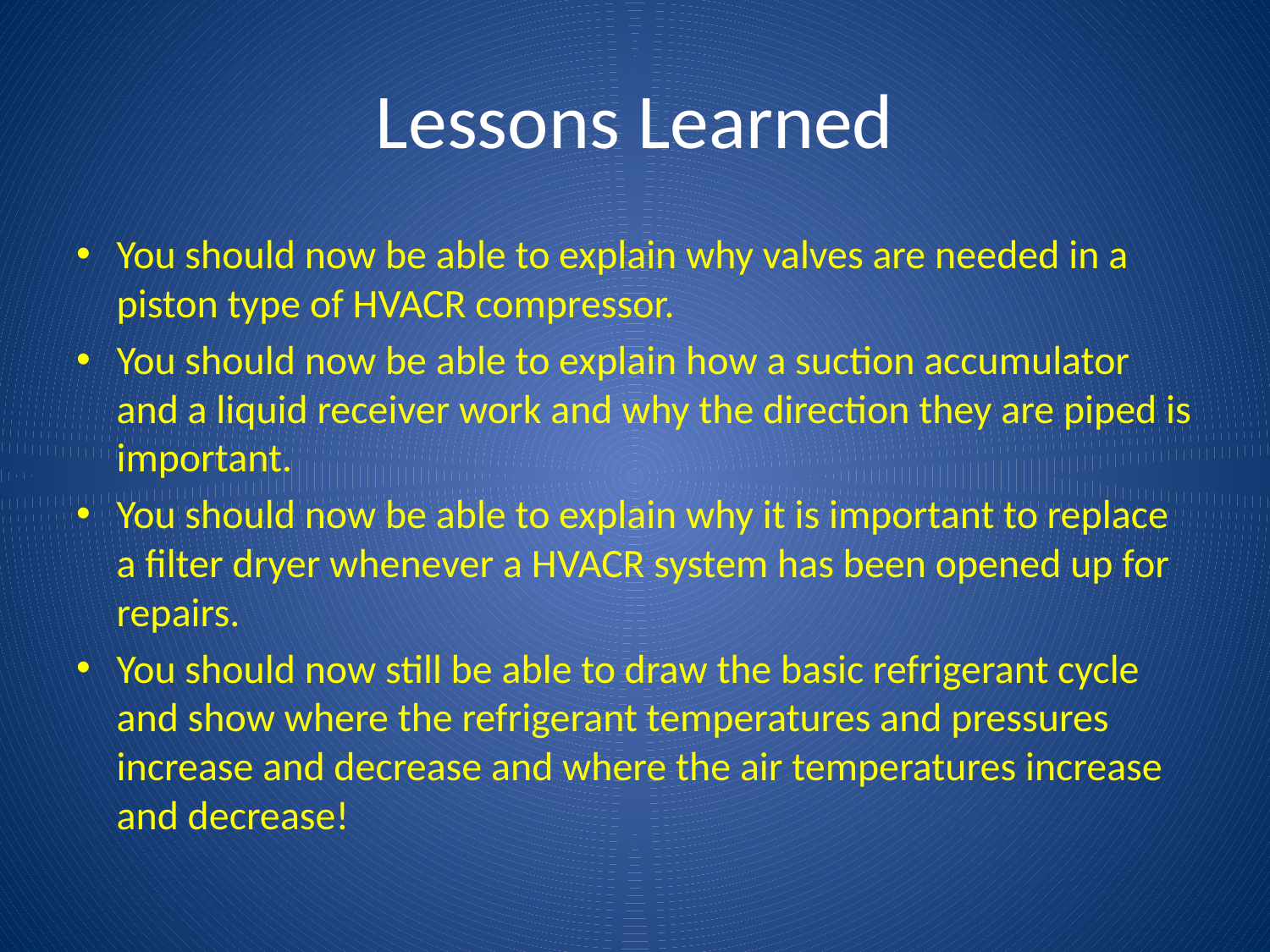

# Lessons Learned
You should now be able to explain why valves are needed in a piston type of HVACR compressor.
You should now be able to explain how a suction accumulator and a liquid receiver work and why the direction they are piped is important.
You should now be able to explain why it is important to replace a filter dryer whenever a HVACR system has been opened up for repairs.
You should now still be able to draw the basic refrigerant cycle and show where the refrigerant temperatures and pressures increase and decrease and where the air temperatures increase and decrease!